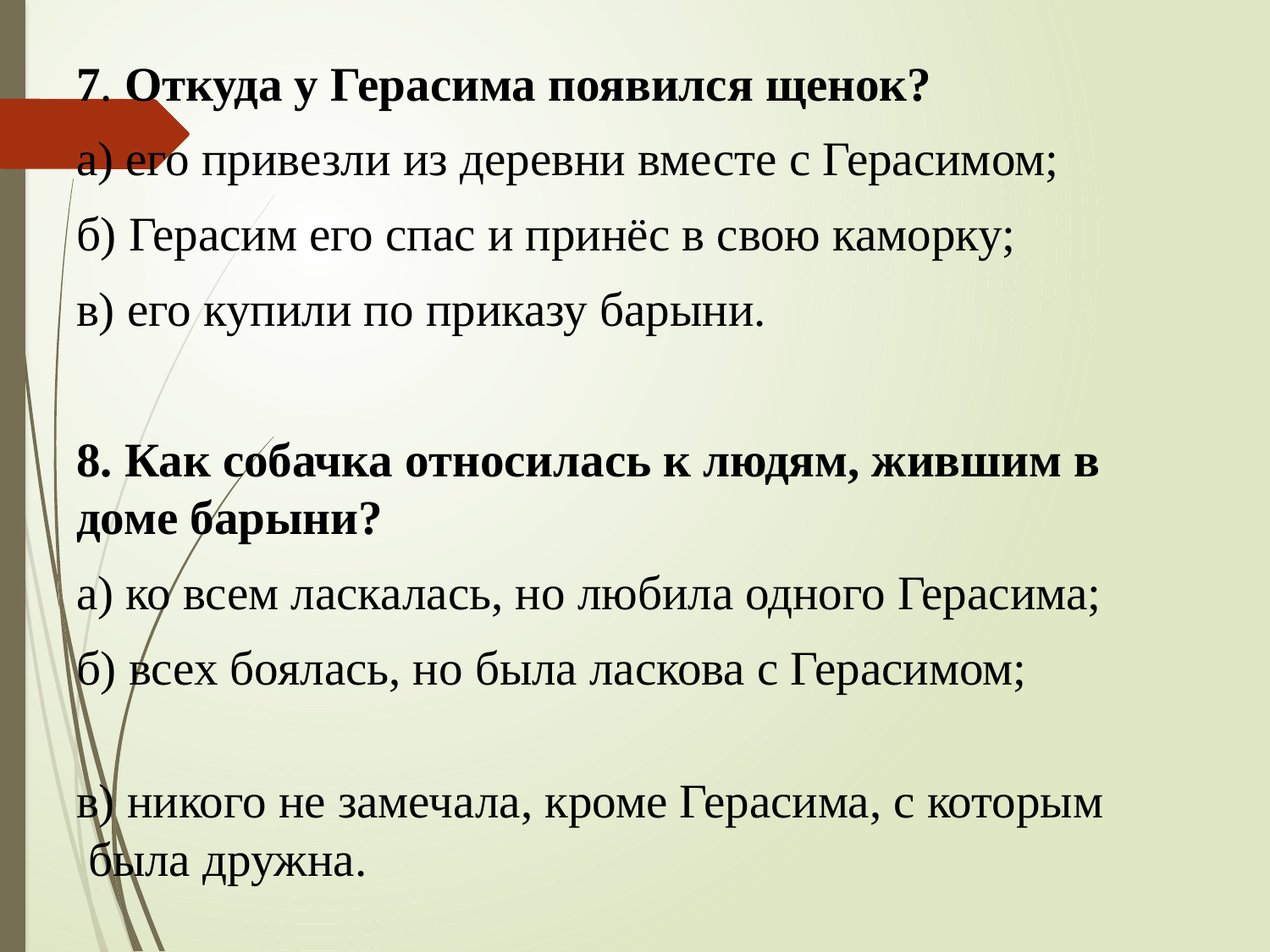

#
7. Откуда у Герасима появился щенок?
а) его привезли из деревни вместе с Герасимом;
б) Герасим его спас и принёс в свою каморку;
в) его купили по приказу барыни.

8. Как собачка относилась к людям, жившим в доме барыни?
а) ко всем ласкалась, но любила одного Герасима;
б) всех боялась, но была ласкова с Герасимом;
в) никого не замечала, кроме Герасима, с которым  была дружна.